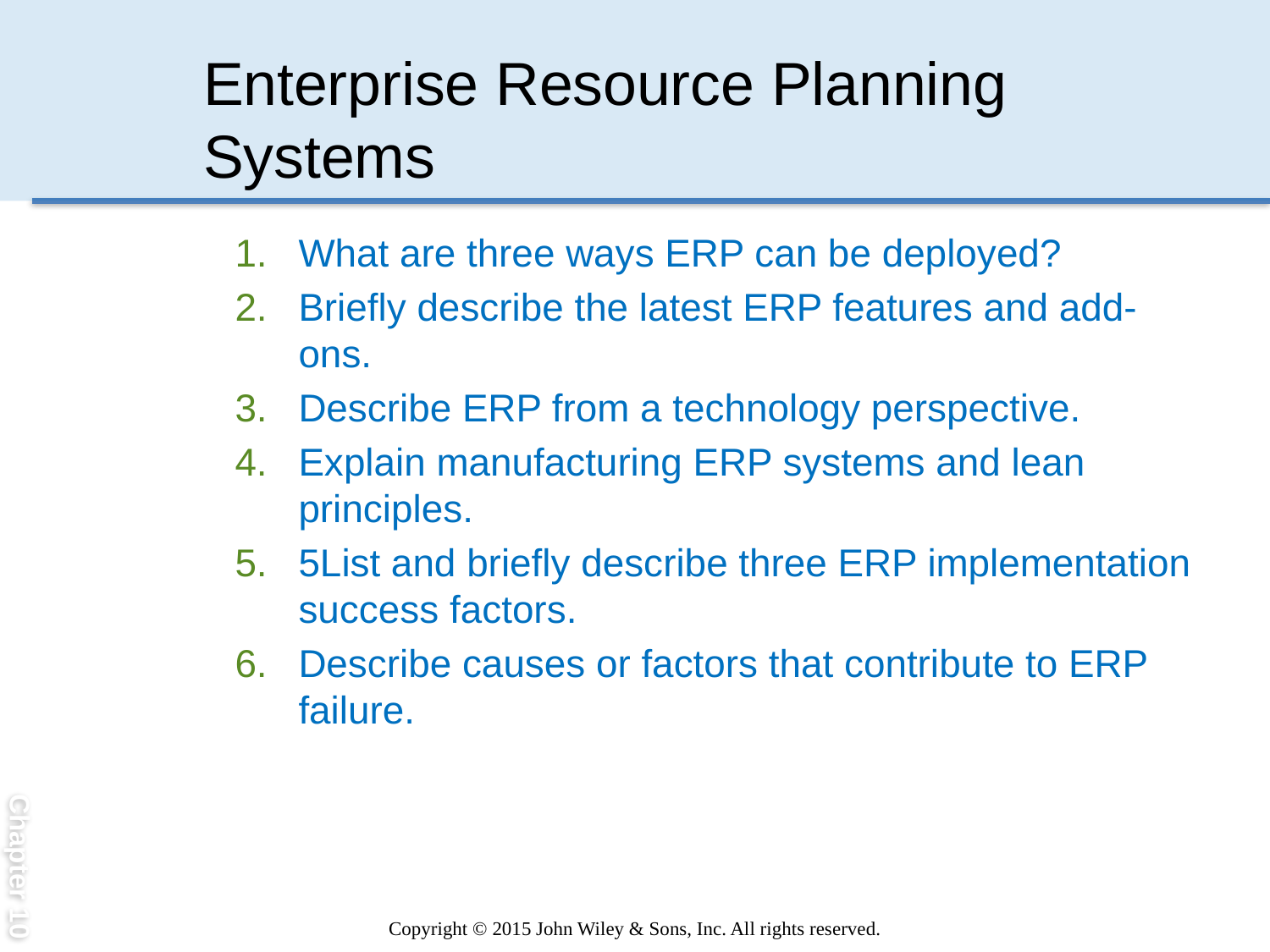

Chapter 10
# Enterprise Resource Planning Systems
What are three ways ERP can be deployed?
Briefly describe the latest ERP features and add-ons.
Describe ERP from a technology perspective.
Explain manufacturing ERP systems and lean principles.
5List and briefly describe three ERP implementation success factors.
Describe causes or factors that contribute to ERP failure.